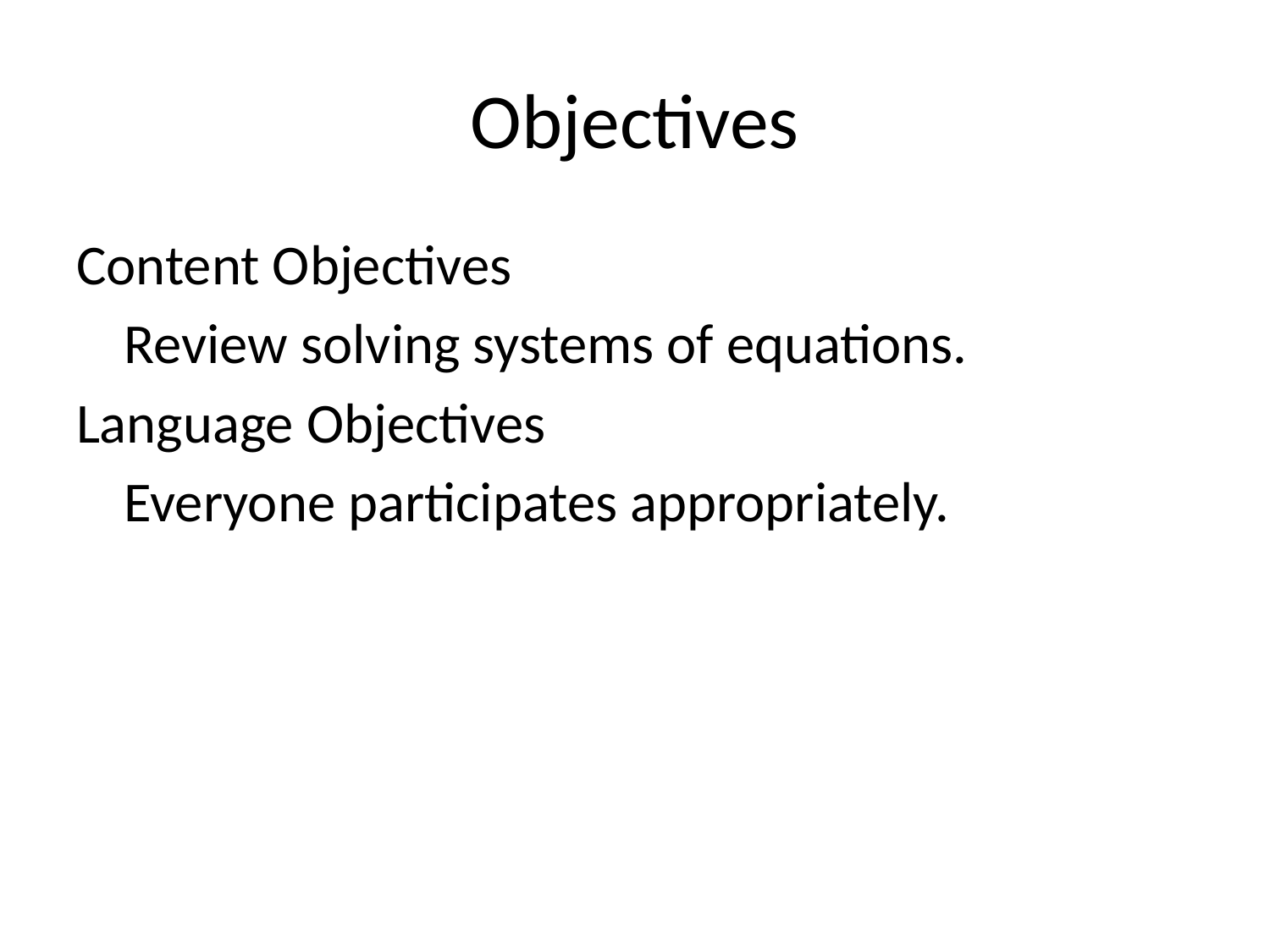

# Objectives
Content Objectives
	Review solving systems of equations.
Language Objectives
	Everyone participates appropriately.